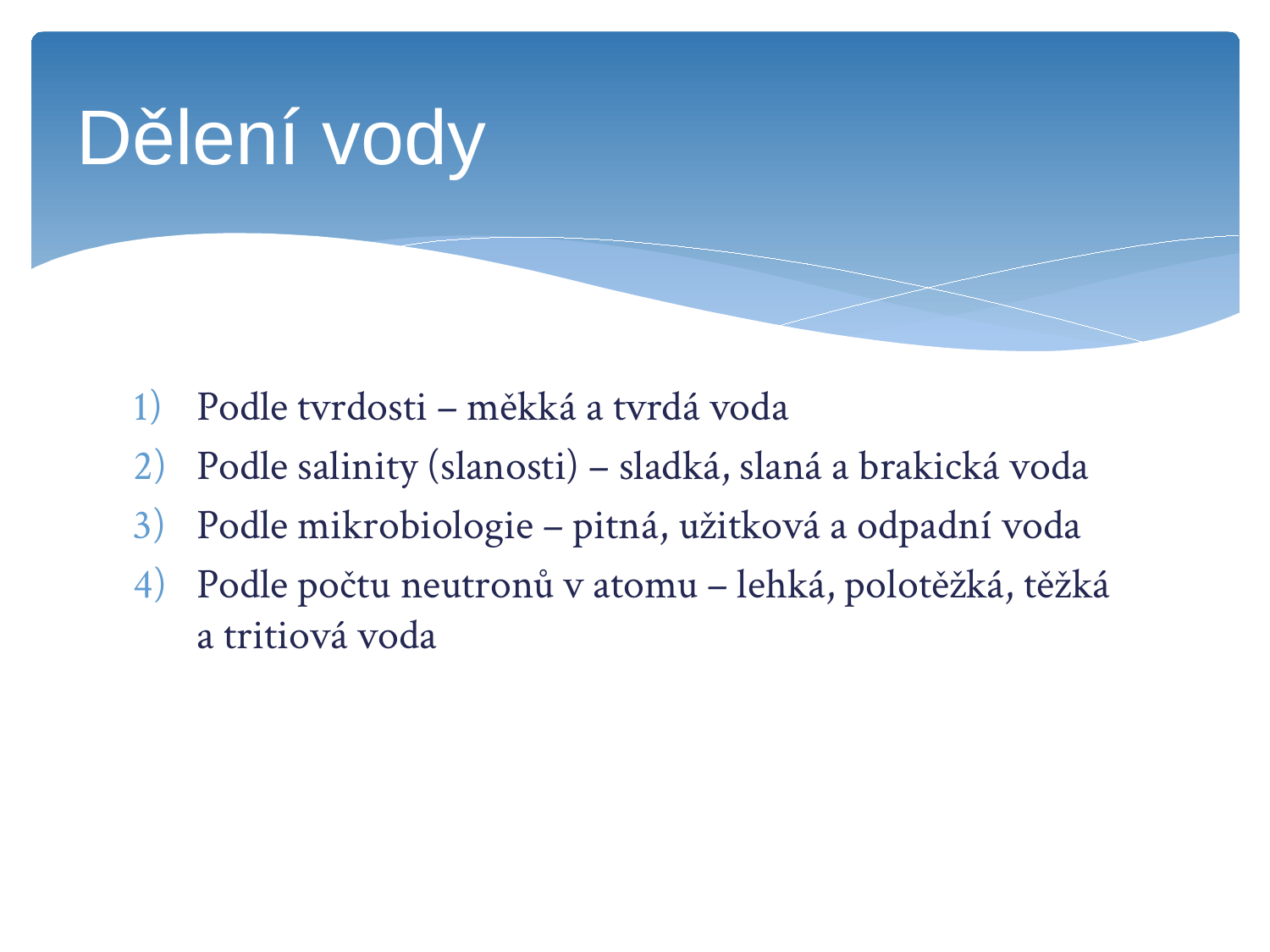

# Dělení vody
Podle tvrdosti – měkká a tvrdá voda
Podle salinity (slanosti) – sladká, slaná a brakická voda
Podle mikrobiologie – pitná, užitková a odpadní voda
Podle počtu neutronů v atomu – lehká, polotěžká, těžká a tritiová voda